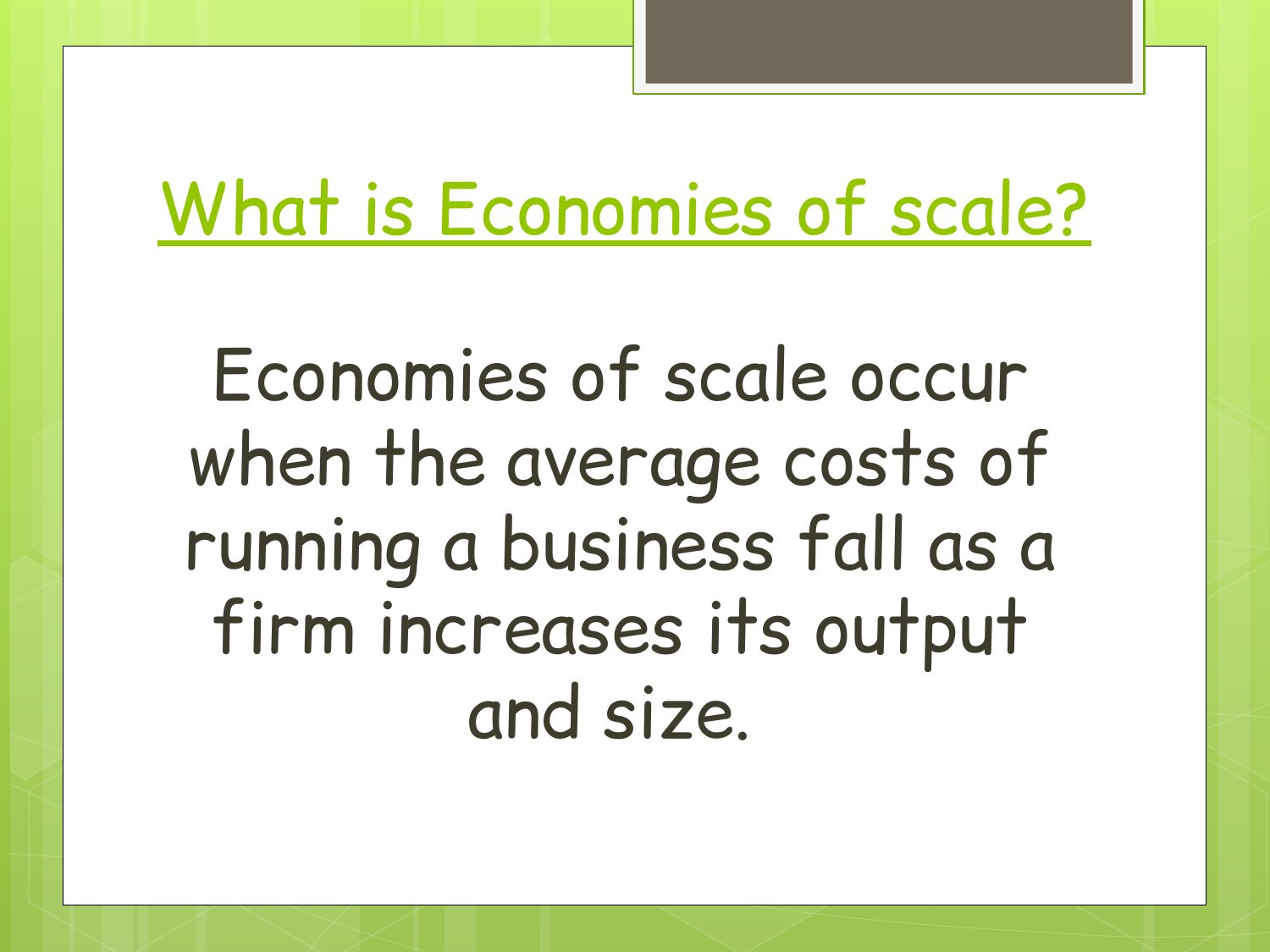

# What is Economies of scale?
Economies of scale occur when the average costs of running a business fall as a firm increases its output and size.